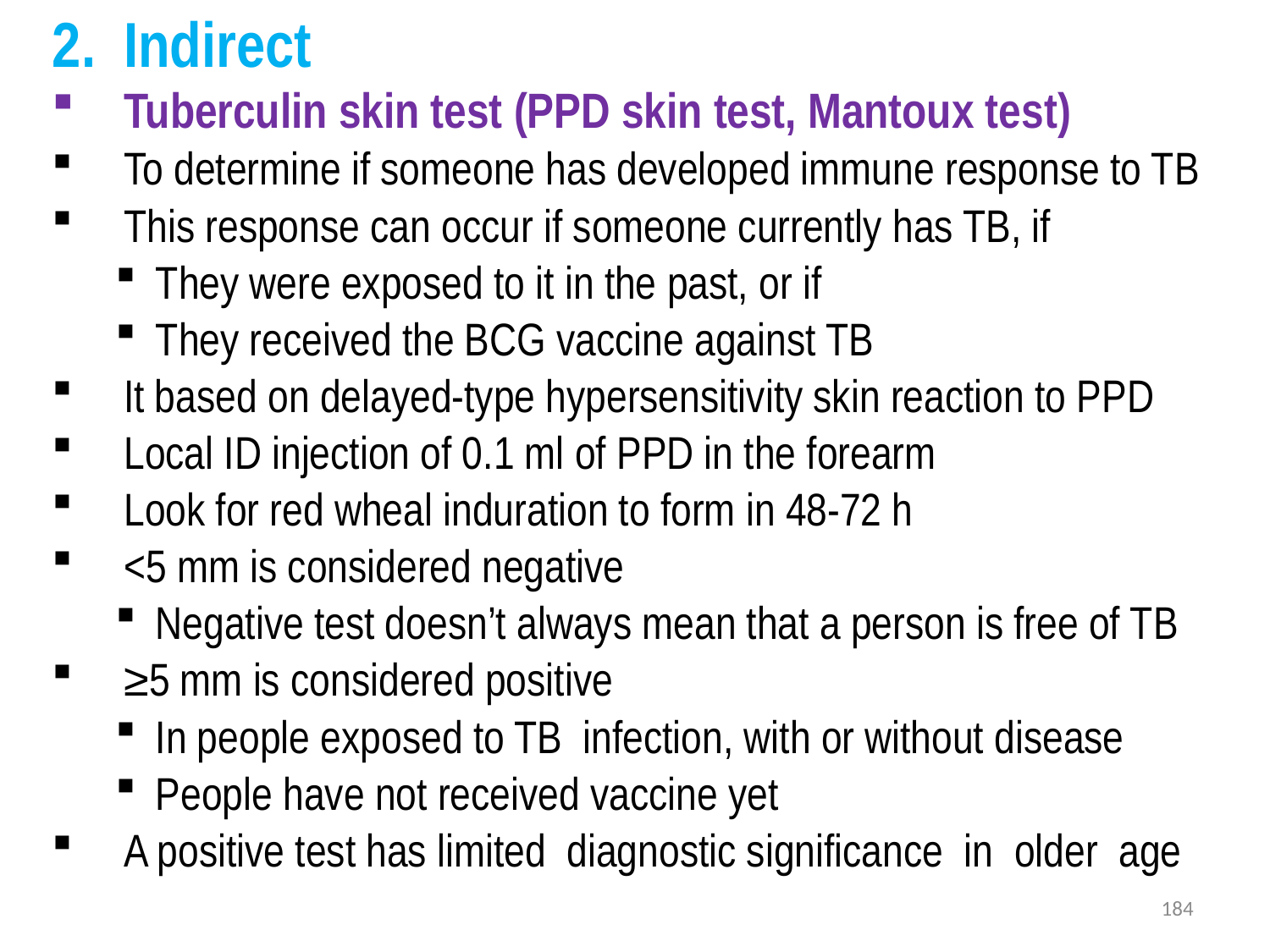

Indirect
Tuberculin skin test (PPD skin test, Mantoux test)
To determine if someone has developed immune response to TB
This response can occur if someone currently has TB, if
They were exposed to it in the past, or if
They received the BCG vaccine against TB
It based on delayed-type hypersensitivity skin reaction to PPD
Local ID injection of 0.1 ml of PPD in the forearm
Look for red wheal induration to form in 48-72 h
<5 mm is considered negative
Negative test doesn’t always mean that a person is free of TB
≥5 mm is considered positive
In people exposed to TB  infection, with or without disease
People have not received vaccine yet
A positive test has limited  diagnostic significance  in  older  age

184